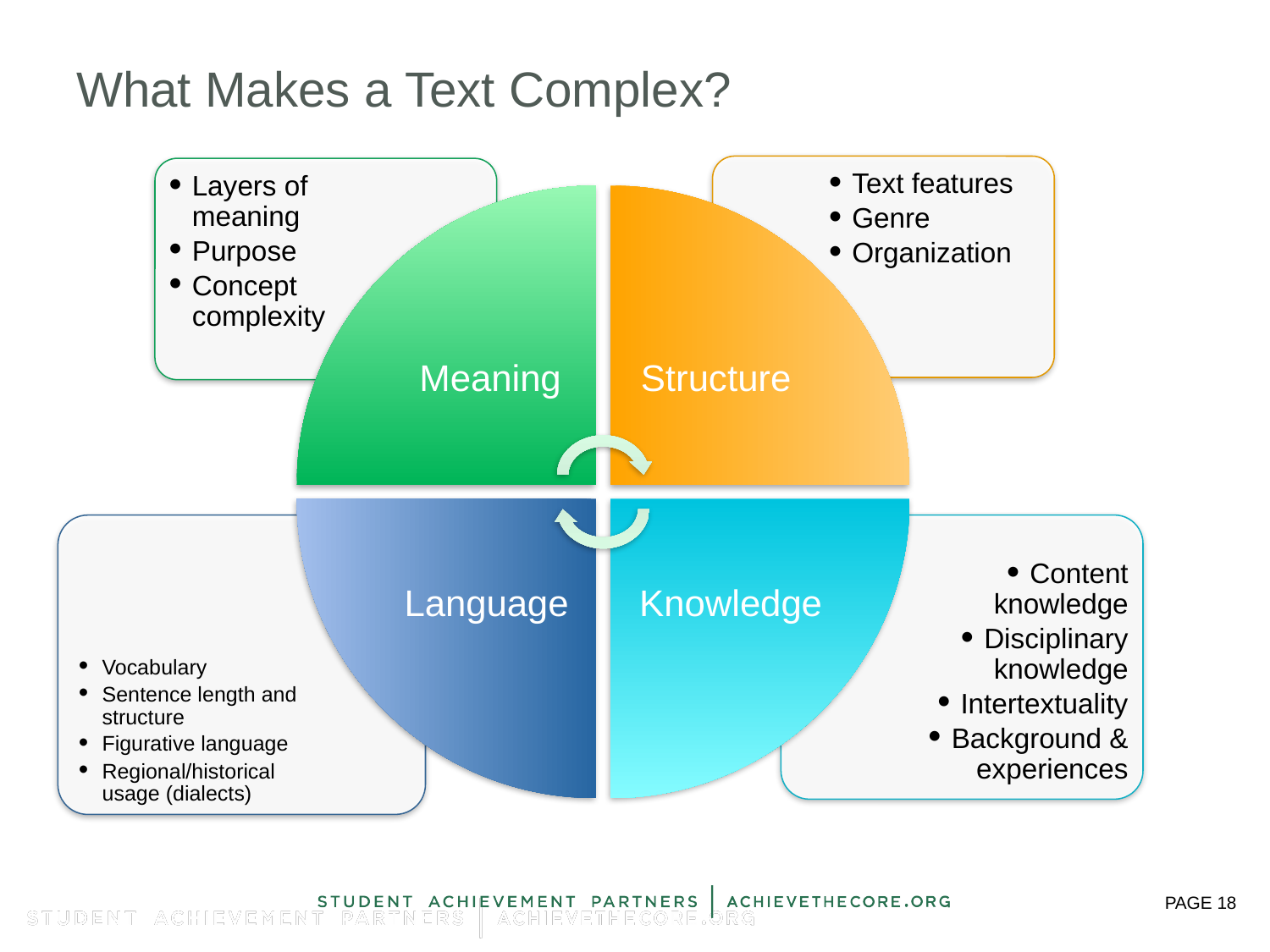

# What Makes a Text Complex?

Text features
Genre
Organization
Layers of meaning
Purpose
Concept complexity

Meaning
Structure

Language

Knowledge

Vocabulary
Sentence length and structure
Figurative language
Regional/historical usage (dialects)
Content knowledge
Disciplinary knowledge
Intertextuality
Background & experiences